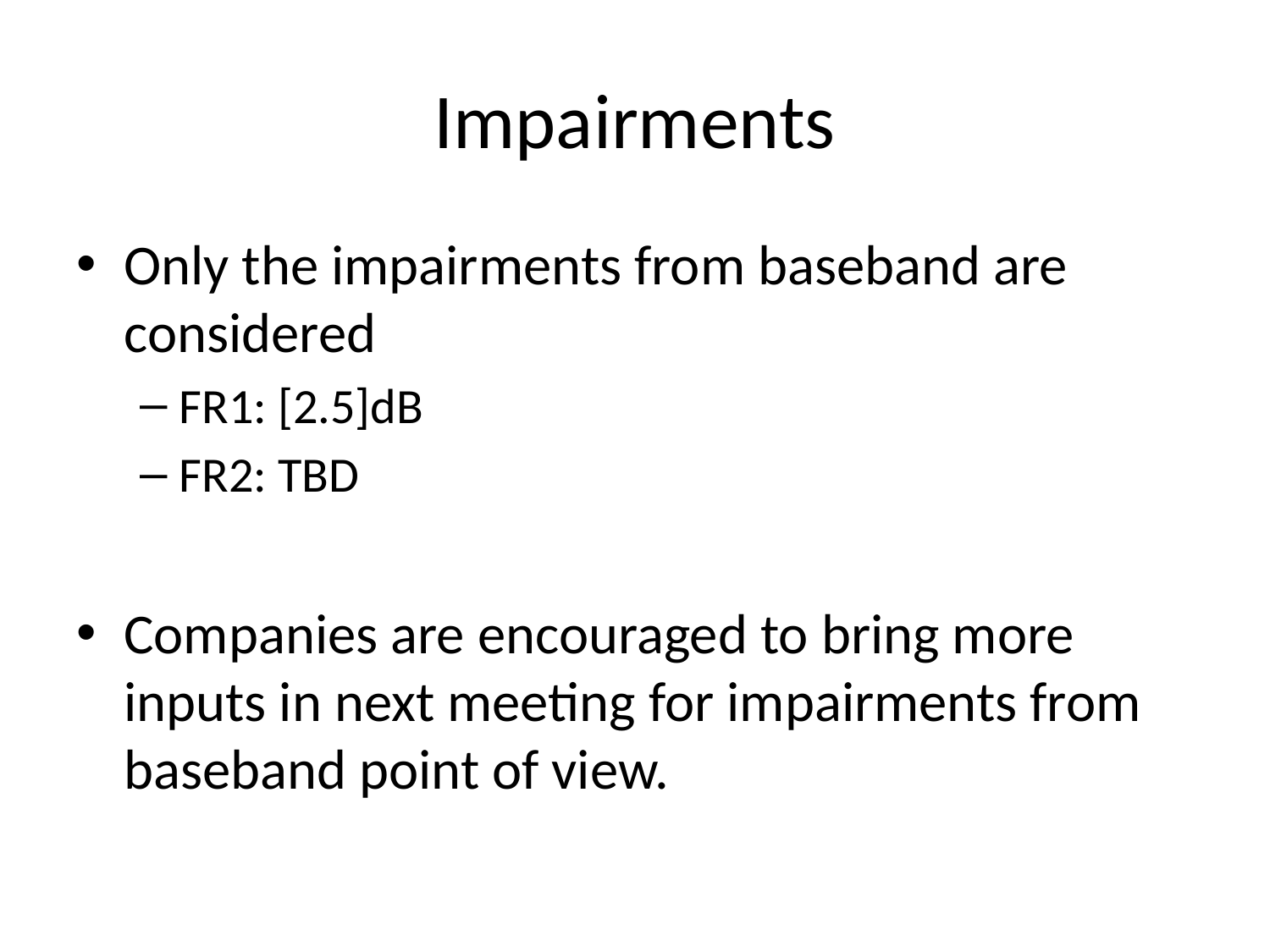

# Impairments
Only the impairments from baseband are considered
FR1: [2.5]dB
FR2: TBD

Companies are encouraged to bring more inputs in next meeting for impairments from baseband point of view.